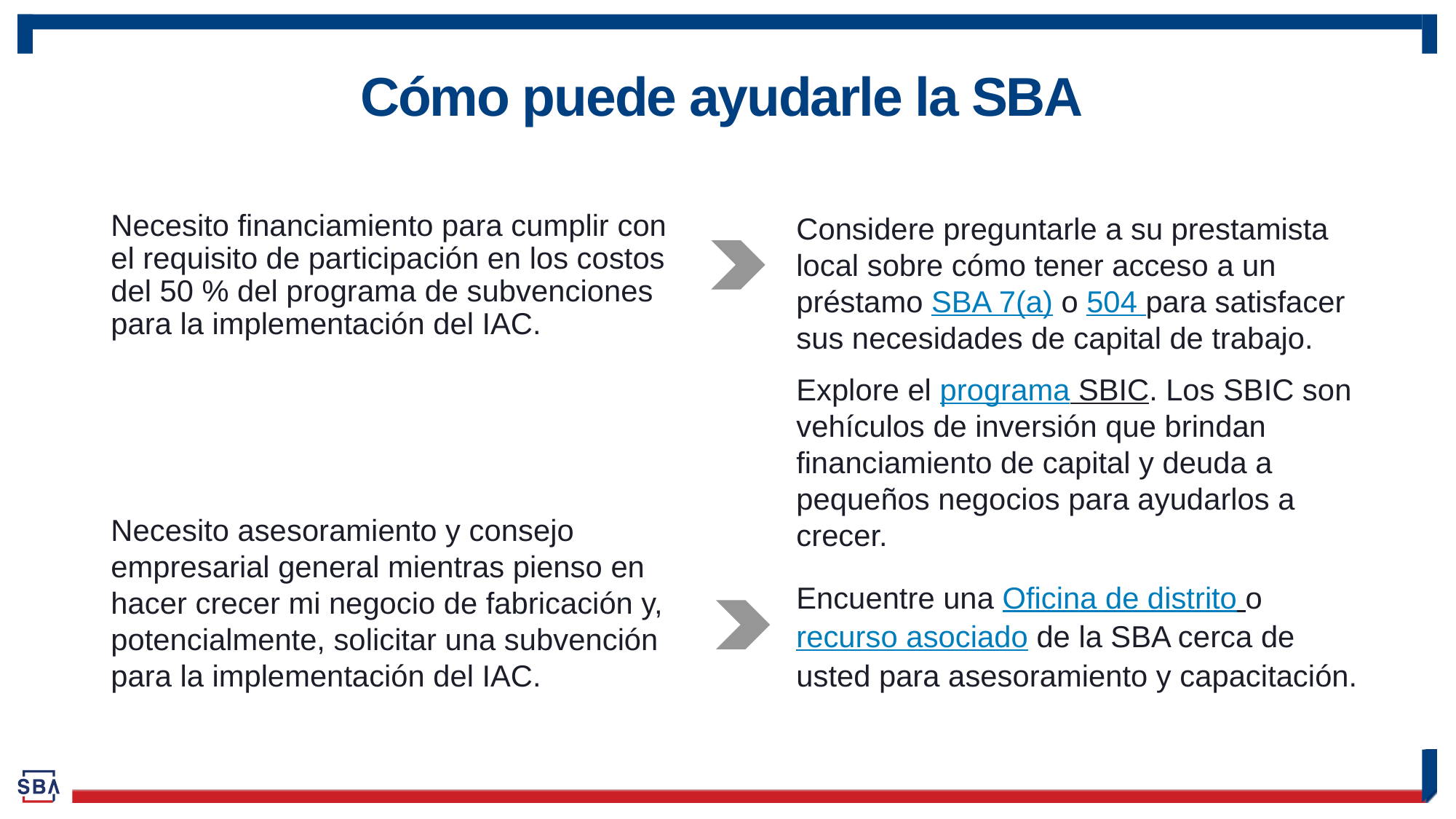

# Cómo puede ayudarle la SBA
Necesito financiamiento para cumplir con el requisito de participación en los costos del 50 % del programa de subvenciones para la implementación del IAC.
Considere preguntarle a su prestamista local sobre cómo tener acceso a un préstamo SBA 7(a) o 504 para satisfacer sus necesidades de capital de trabajo.
Explore el programa SBIC. Los SBIC son vehículos de inversión que brindan financiamiento de capital y deuda a pequeños negocios para ayudarlos a crecer.

Necesito asesoramiento y consejo empresarial general mientras pienso en hacer crecer mi negocio de fabricación y, potencialmente, solicitar una subvención para la implementación del IAC.
Encuentre una Oficina de distrito o recurso asociado de la SBA cerca de usted para asesoramiento y capacitación.